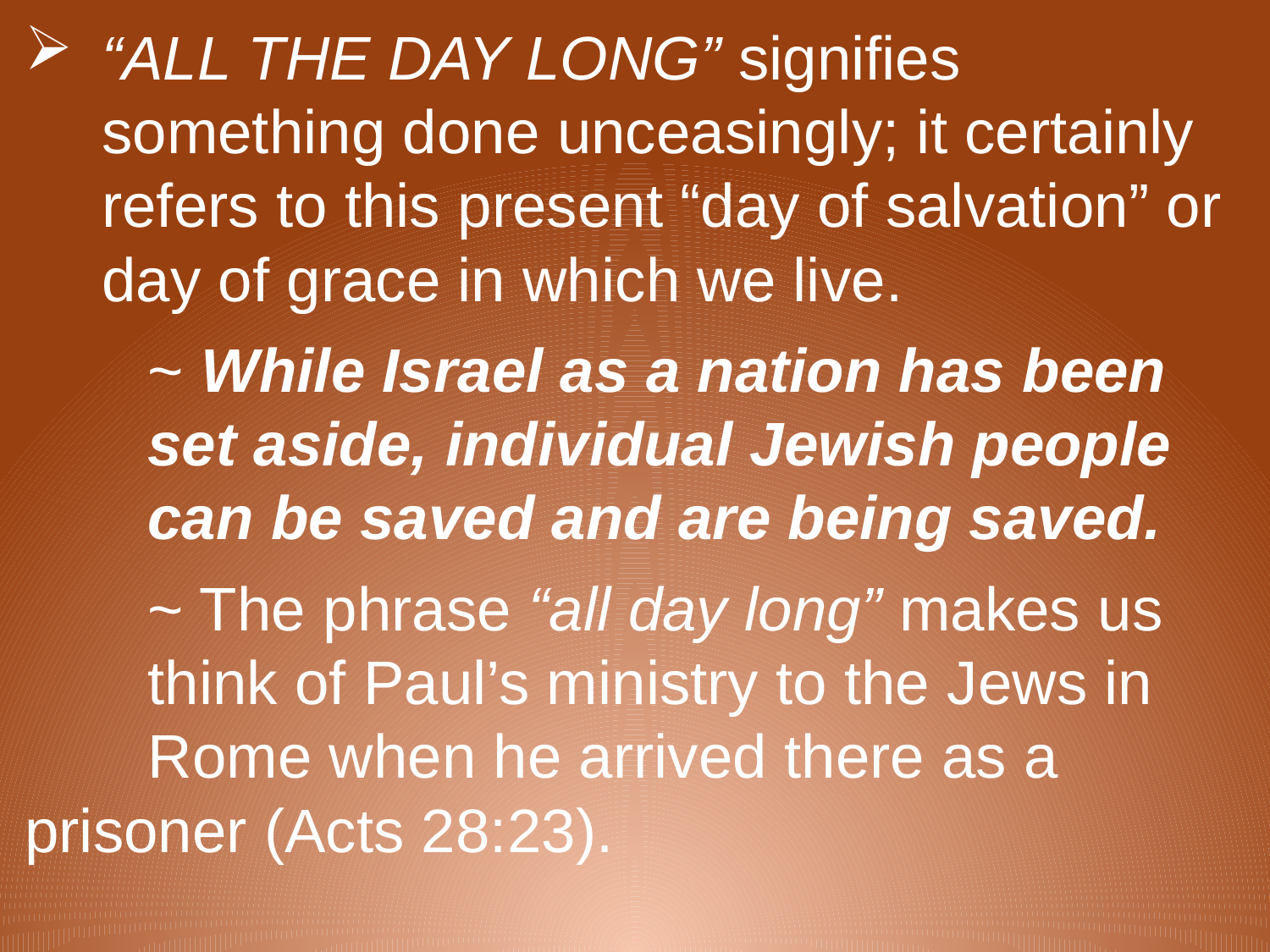

“ALL THE DAY LONG” signifies something done unceasingly; it certainly refers to this present “day of salvation” or day of grace in which we live.
		~ While Israel as a nation has been 					set aside, individual Jewish people 					can be saved and are being saved.
		~ The phrase “all day long” makes us 						think of Paul’s ministry to the Jews in 					Rome when he arrived there as a 						prisoner (Acts 28:23).